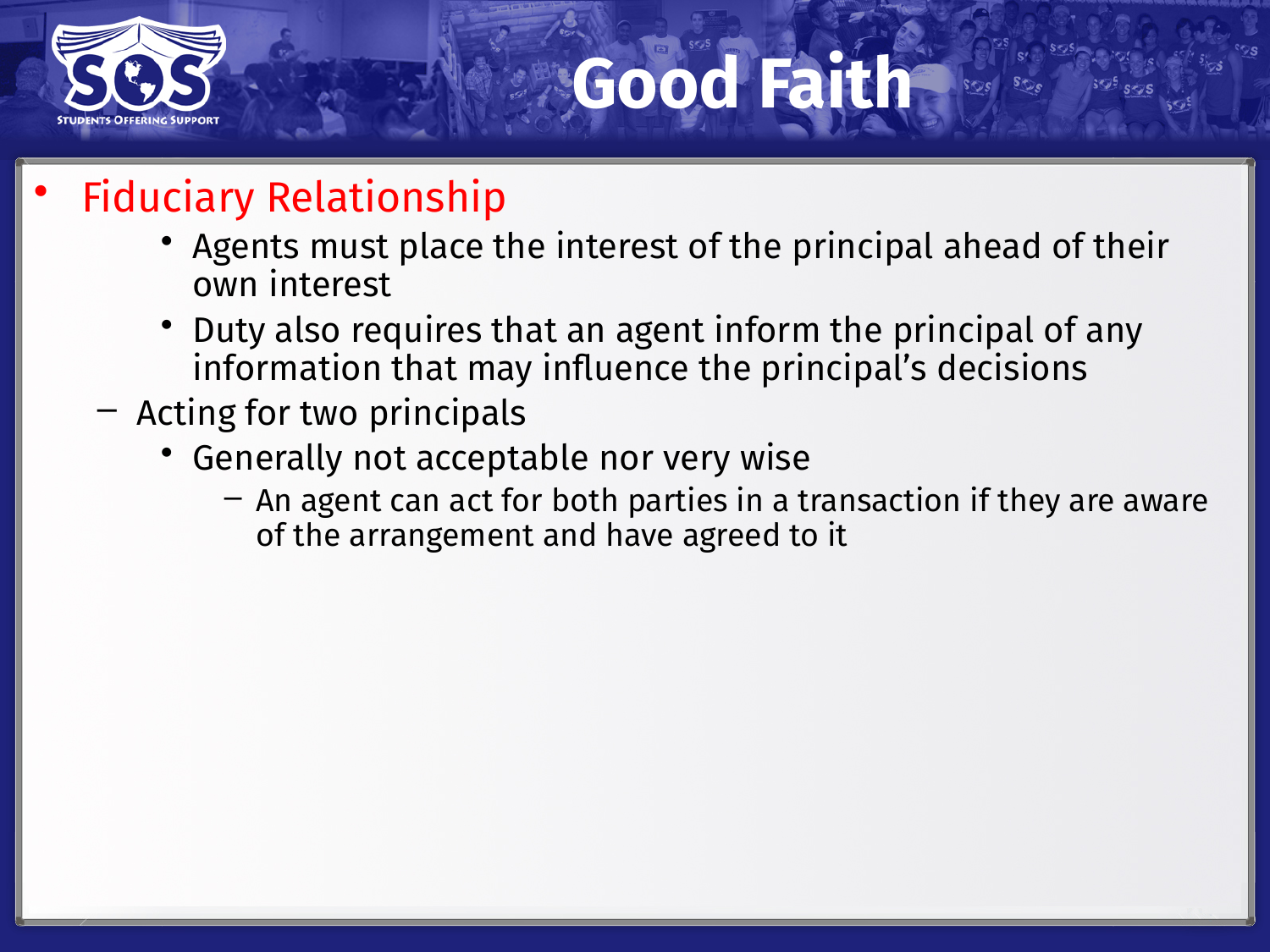

# Good Faith
Fiduciary Relationship
Agents must place the interest of the principal ahead of their own interest
Duty also requires that an agent inform the principal of any information that may influence the principal’s decisions
Acting for two principals
Generally not acceptable nor very wise
An agent can act for both parties in a transaction if they are aware of the arrangement and have agreed to it